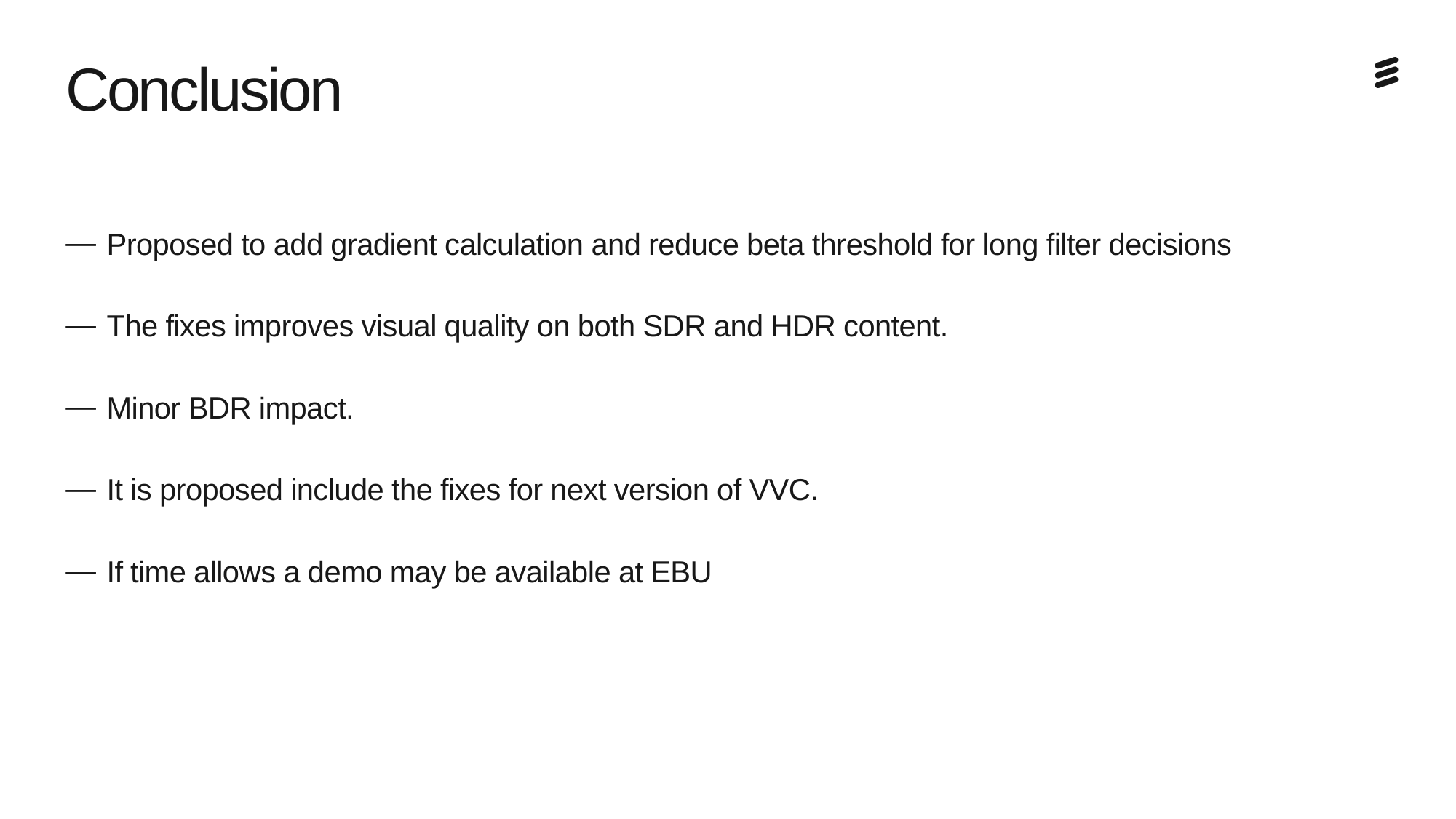

# Conclusion
Proposed to add gradient calculation and reduce beta threshold for long filter decisions

The fixes improves visual quality on both SDR and HDR content.

Minor BDR impact.

It is proposed include the fixes for next version of VVC.

If time allows a demo may be available at EBU